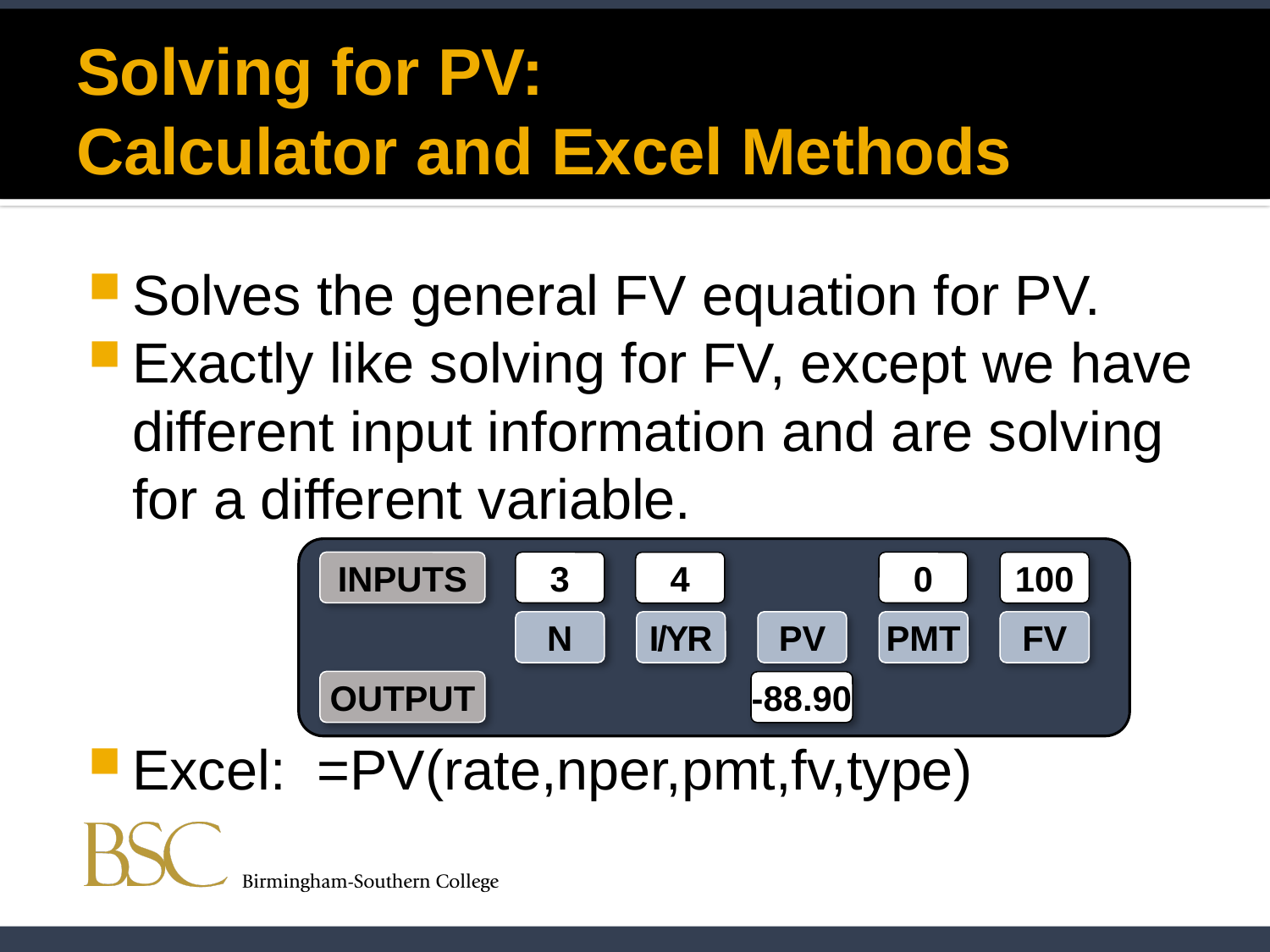

# Solving for PV: Calculator and Excel Methods
Solves the general FV equation for PV.
Exactly like solving for FV, except we have different input information and are solving for a different variable.

Excel:  =PV(rate,nper,pmt,fv,type)

INPUTS
3
4
0
N
I/YR
PV
PMT
FV
OUTPUT
-88.90
100